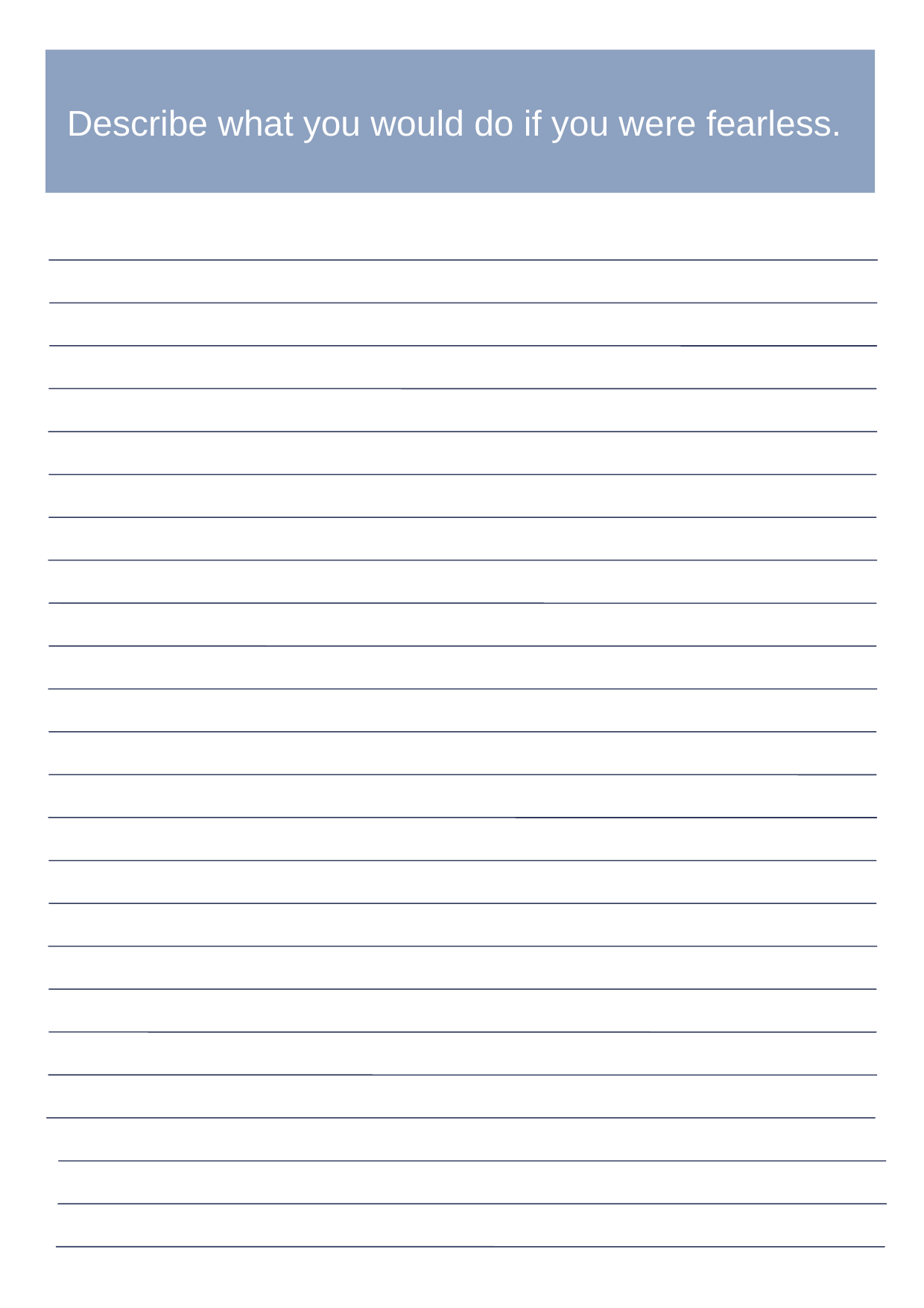

Describe what you would do if you were fearless.